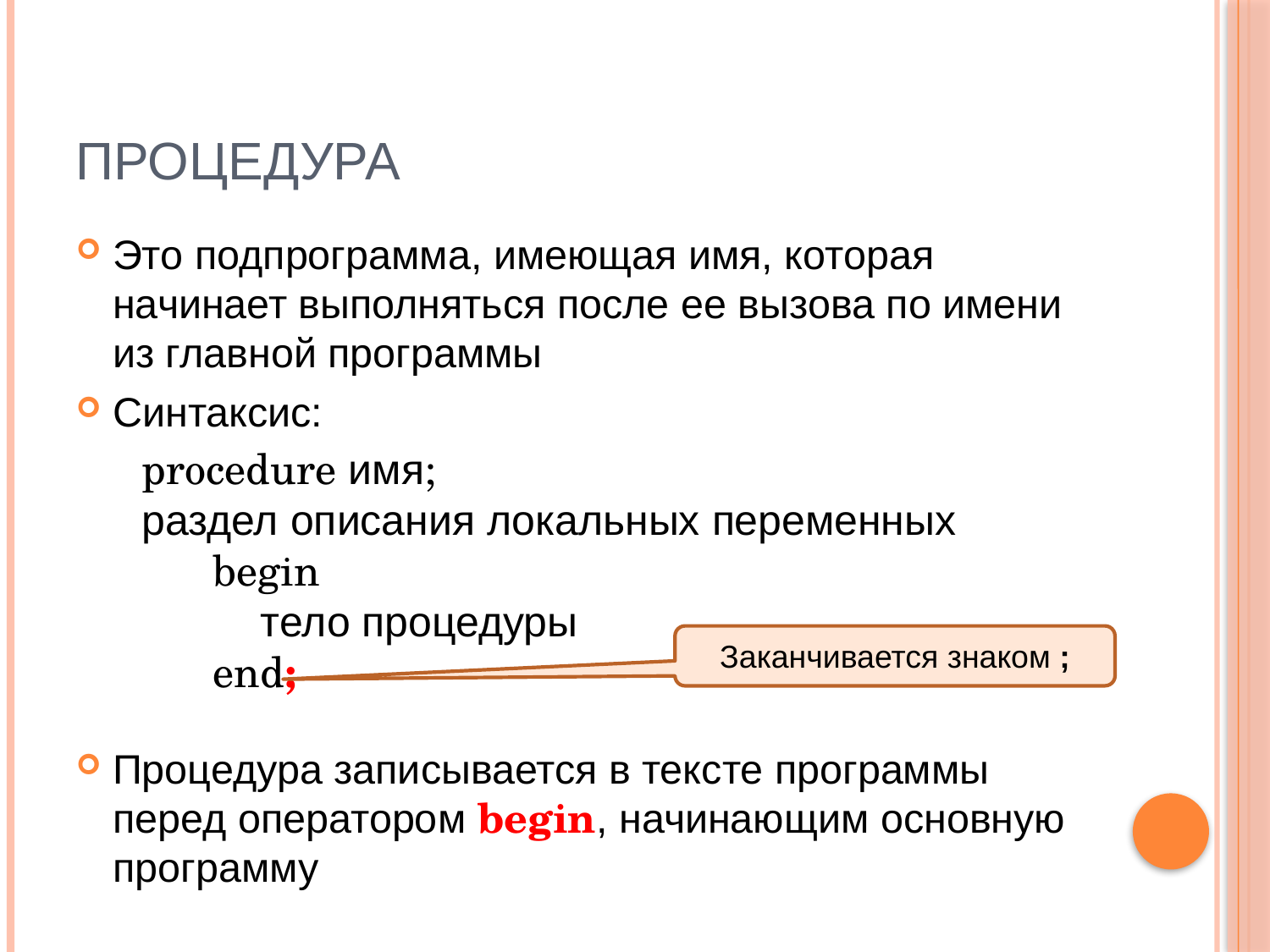

# Процедура
Это подпрограмма, имеющая имя, которая начинает выполняться после ее вызова по имени из главной программы
Синтаксис:

Процедура записывается в тексте программы перед оператором begin, начинающим основную программу
procedure имя;
раздел описания локальных переменных
      begin
          тело процедуры
      end;
Заканчивается знаком ;